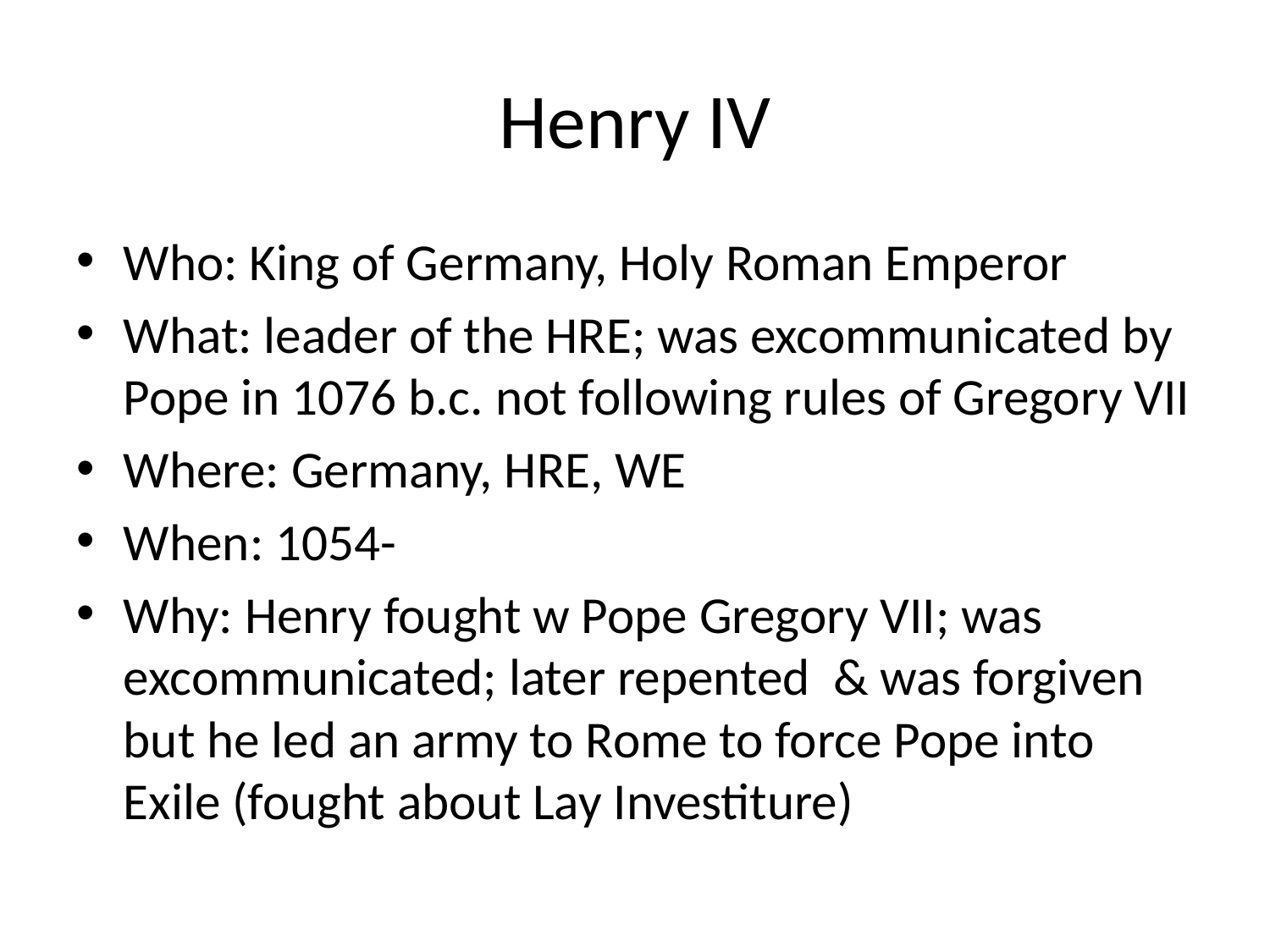

# Henry IV
Who: King of Germany, Holy Roman Emperor
What: leader of the HRE; was excommunicated by Pope in 1076 b.c. not following rules of Gregory VII
Where: Germany, HRE, WE
When: 1054-
Why: Henry fought w Pope Gregory VII; was excommunicated; later repented  & was forgiven but he led an army to Rome to force Pope into Exile (fought about Lay Investiture)